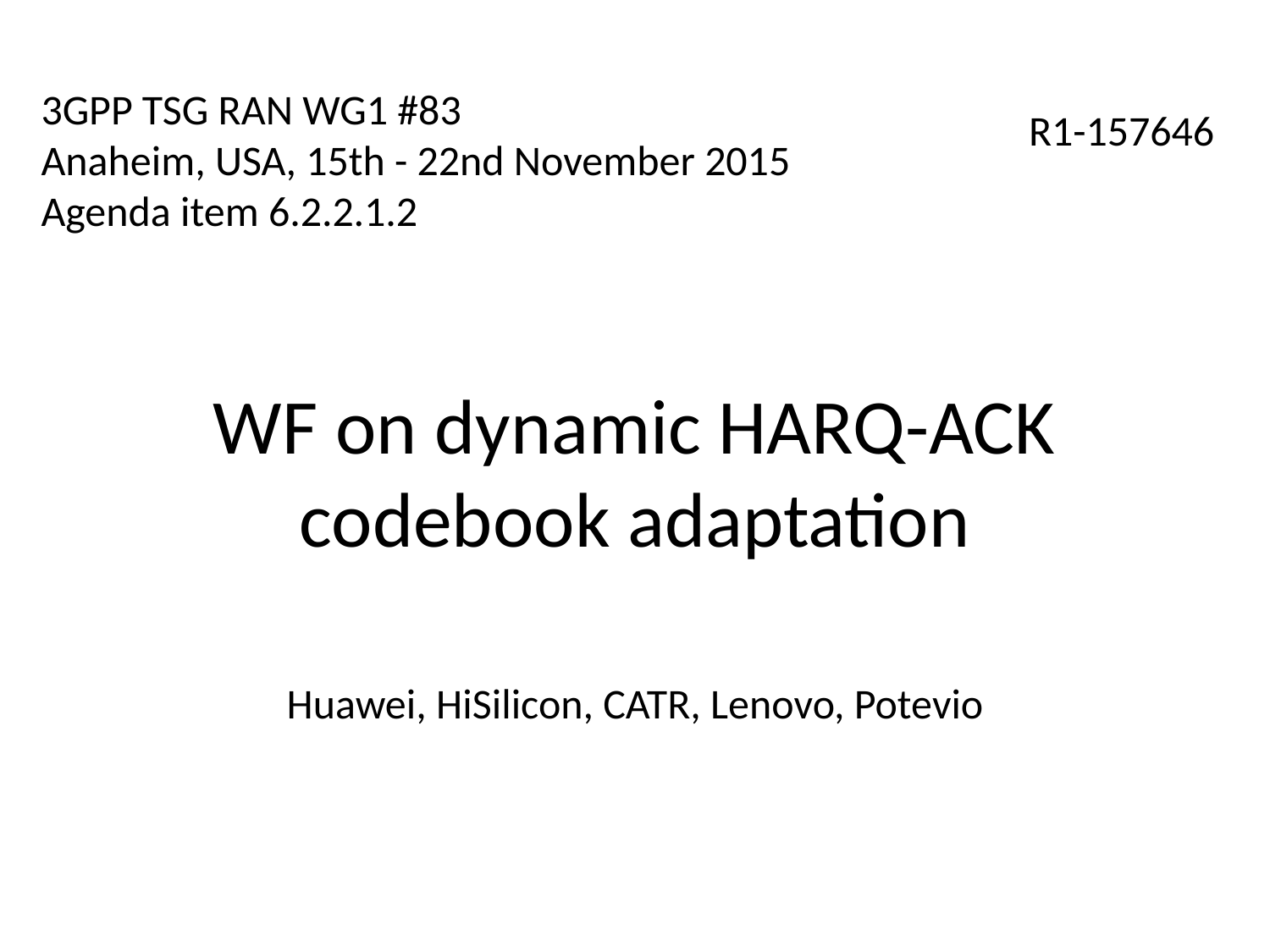

3GPP TSG RAN WG1 #83
Anaheim, USA, 15th - 22nd November 2015
Agenda item 6.2.2.1.2
R1-157646
WF on dynamic HARQ-ACK codebook adaptation
Huawei, HiSilicon, CATR, Lenovo, Potevio